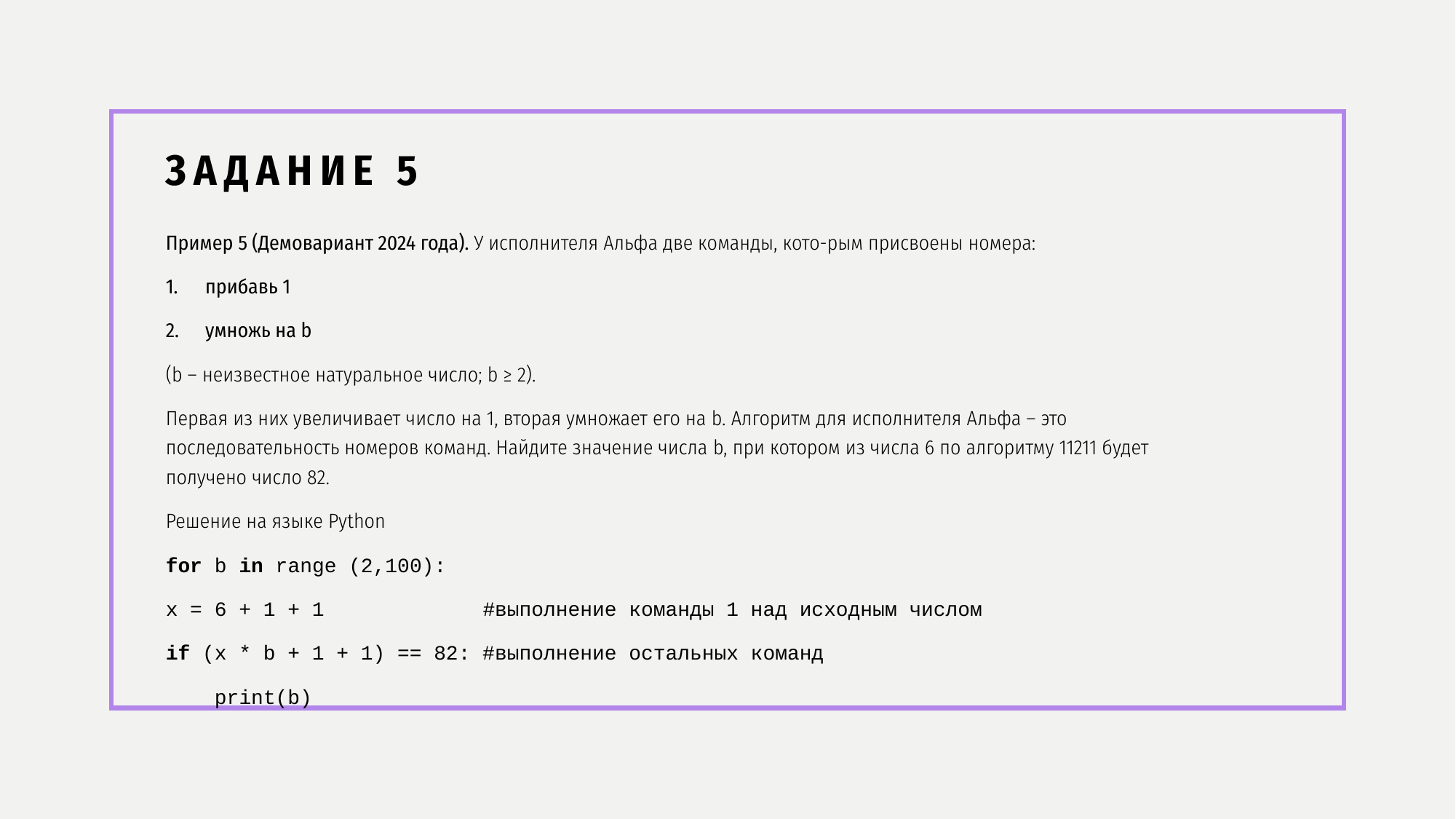

# Задание 5
Пример 5 (Демовариант 2024 года). У исполнителя Альфа две команды, кото-рым присвоены номера:
прибавь 1
умножь на b
(b – неизвестное натуральное число; b ≥ 2).
Первая из них увеличивает число на 1, вторая умножает его на b. Алгоритм для исполнителя Альфа – это последовательность номеров команд. Найдите значение числа b, при котором из числа 6 по алгоритму 11211 будет получено число 82.
Решение на языке Python
for b in range (2,100):
x = 6 + 1 + 1             #выполнение команды 1 над исходным числом
if (x * b + 1 + 1) == 82: #выполнение остальных команд
    print(b)